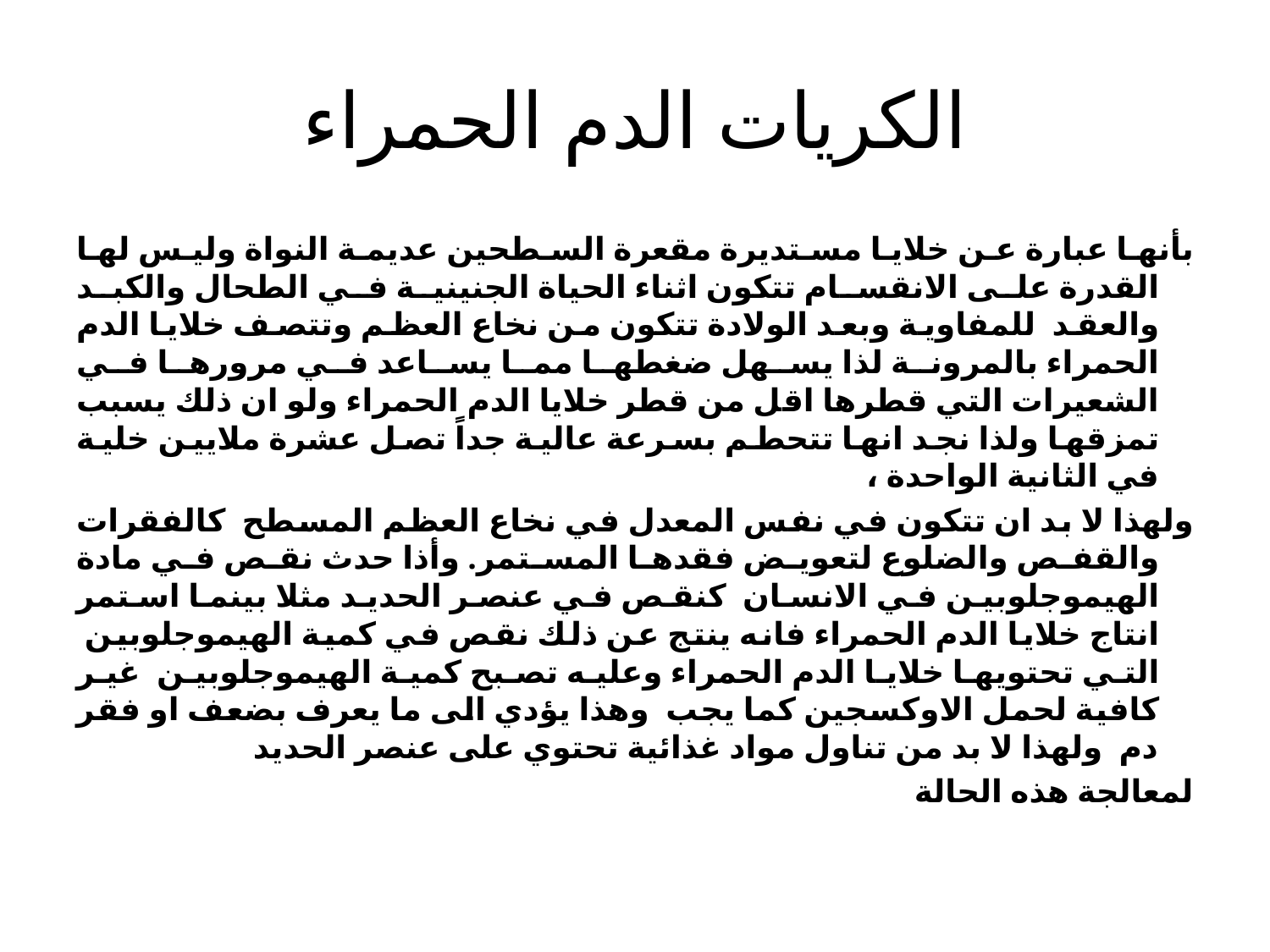

# الكريات الدم الحمراء
بأنها عبارة عن خلايا مستديرة مقعرة السطحين عديمة النواة وليس لها القدرة على الانقسام تتكون اثناء الحياة الجنينية في الطحال والكبد والعقد  للمفاوية وبعد الولادة تتكون من نخاع العظم وتتصف خلايا الدم الحمراء بالمرونة لذا يسهل ضغطها مما يساعد في مرورها في الشعيرات التي قطرها اقل من قطر خلايا الدم الحمراء ولو ان ذلك يسبب تمزقها ولذا نجد انها تتحطم بسرعة عالية جداً تصل عشرة ملايين خلية في الثانية الواحدة ،
ولهذا لا بد ان تتكون في نفس المعدل في نخاع العظم المسطح  كالفقرات والقفص والضلوع لتعويض فقدها المستمر. وأذا حدث نقص في مادة الهيموجلوبين في الانسان  كنقص في عنصر الحديد مثلا بينما استمر انتاج خلايا الدم الحمراء فانه ينتج عن ذلك نقص في كمية الهيموجلوبين  التي تحتويها خلايا الدم الحمراء وعليه تصبح كمية الهيموجلوبين  غير كافية لحمل الاوكسجين كما يجب  وهذا يؤدي الى ما يعرف بضعف او فقر دم  ولهذا لا بد من تناول مواد غذائية تحتوي على عنصر الحديد
لمعالجة هذه الحالة